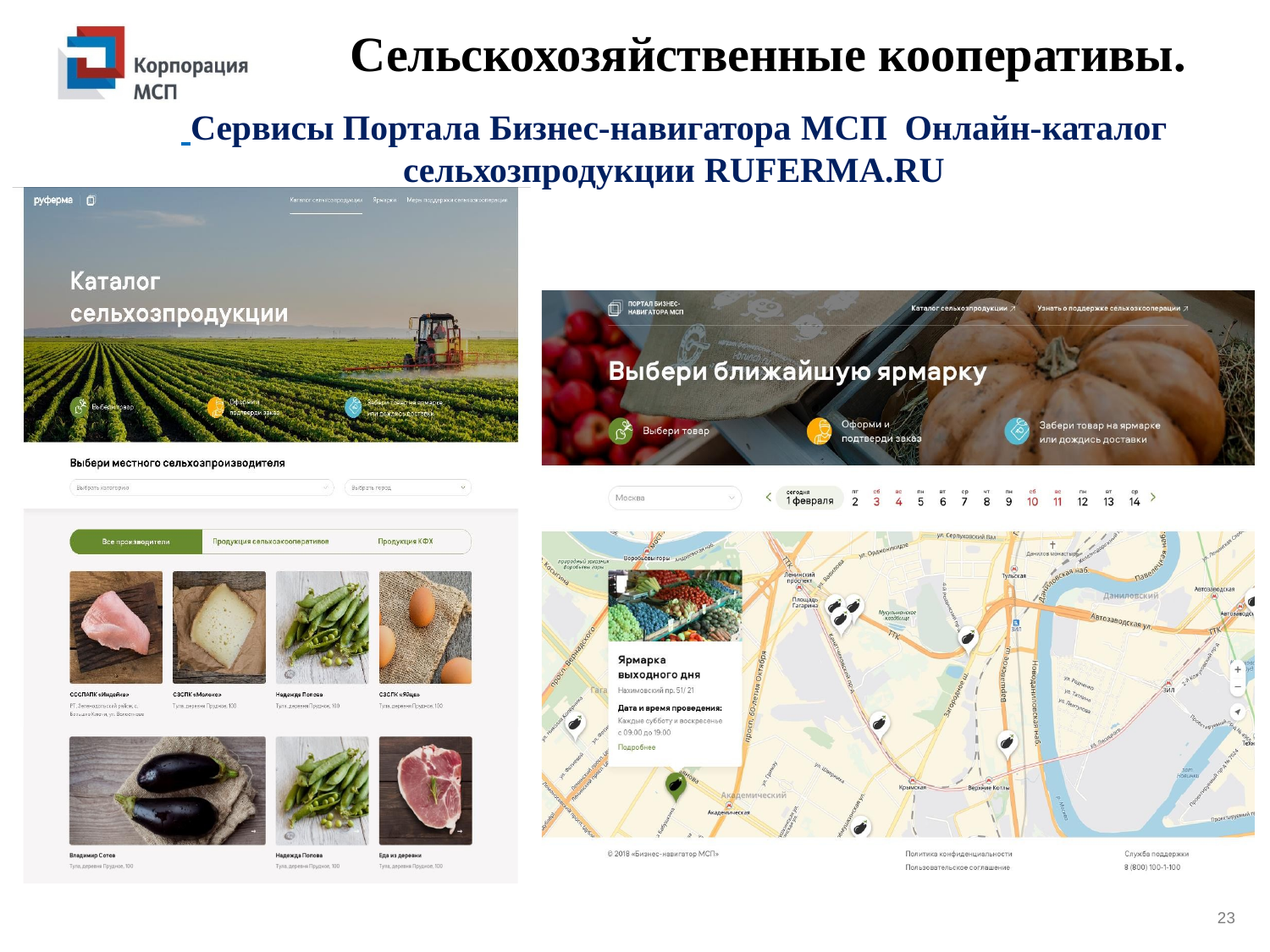

# Сельскохозяйственные кооперативы.

 Сервисы Портала Бизнес-навигатора МСП  Онлайн-каталог сельхозпродукции RUFERMA.RU

23